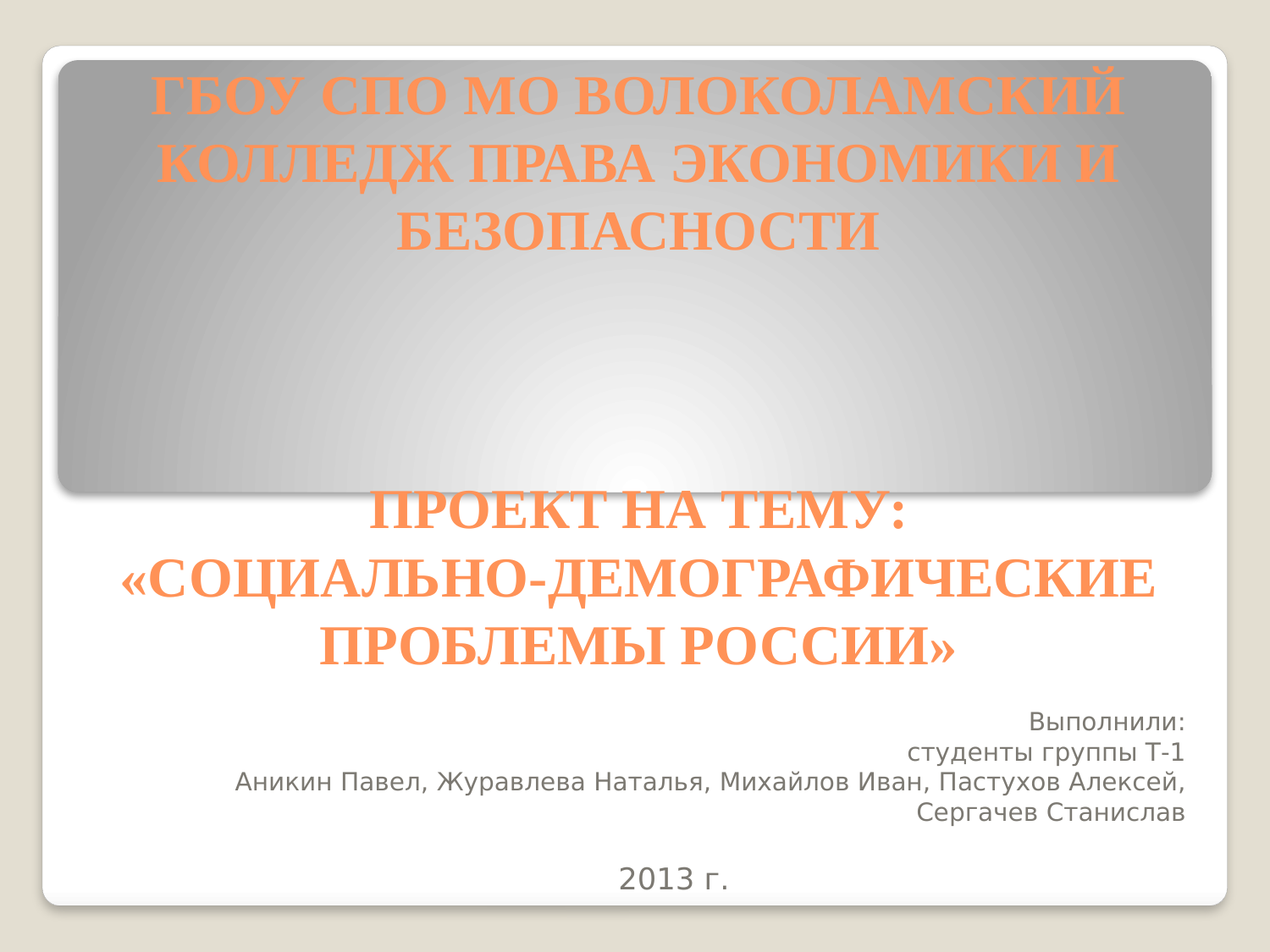

# ГБОУ СПО МО ВОЛОКОЛАМСКИЙ КОЛЛЕДЖ ПРАВА ЭКОНОМИКИ И БЕЗОПАСНОСТИ
ПРОЕКТ НА ТЕМУ:
«СОЦИАЛЬНО-ДЕМОГРАФИЧЕСКИЕ
ПРОБЛЕМЫ РОССИИ»

Выполнили:
студенты группы Т-1
Аникин Павел, Журавлева Наталья, Михайлов Иван, Пастухов Алексей, Сергачев Станислав

2013 г.